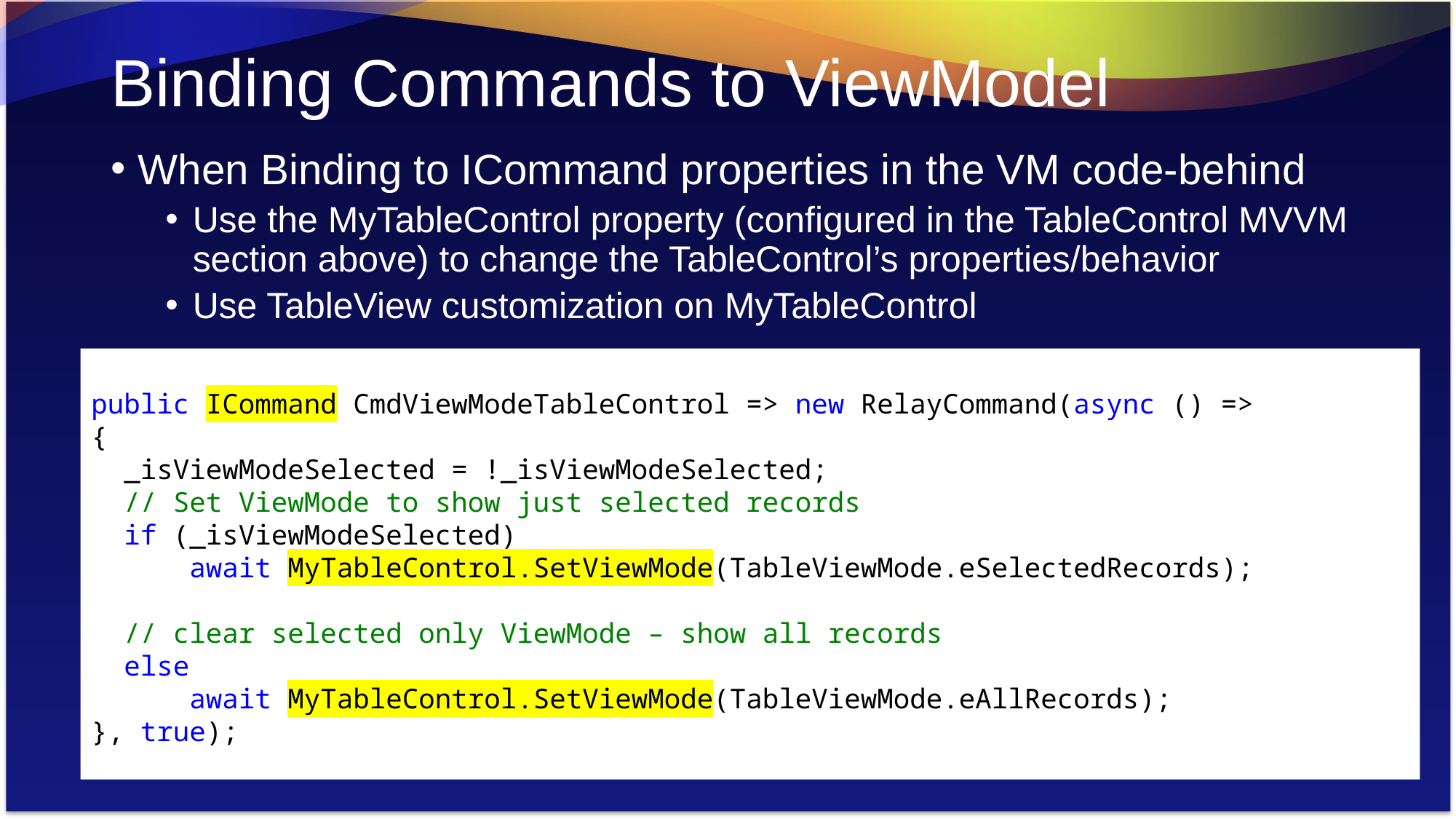

# Binding Commands to ViewModel
When Binding to ICommand properties in the VM code-behind
Use the MyTableControl property (configured in the TableControl MVVM  section above) to change the TableControl’s properties/behavior
Use TableView customization on MyTableControl

public ICommand CmdViewModeTableControl => new RelayCommand(async () =>
{
  _isViewModeSelected = !_isViewModeSelected;
  // Set ViewMode to show just selected records
  if (_isViewModeSelected)
      await MyTableControl.SetViewMode(TableViewMode.eSelectedRecords);

  // clear selected only ViewMode – show all records
  else
      await MyTableControl.SetViewMode(TableViewMode.eAllRecords);
}, true);